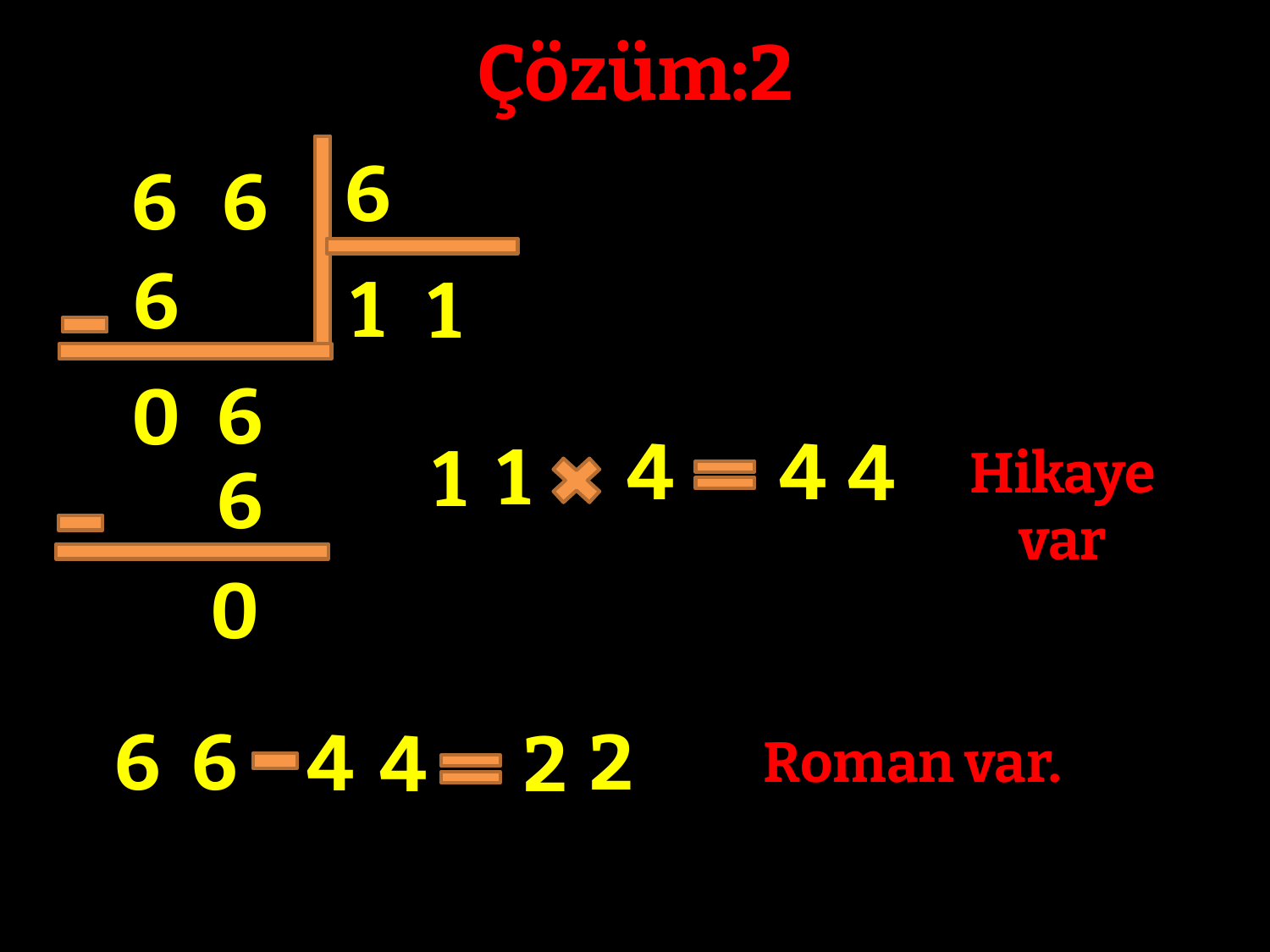

Çözüm:2
6
6
6

6
1
1

#

6
0
4
4
4
1
1
Hikaye var
6

0
2
6
6
4
4
2
Roman var.